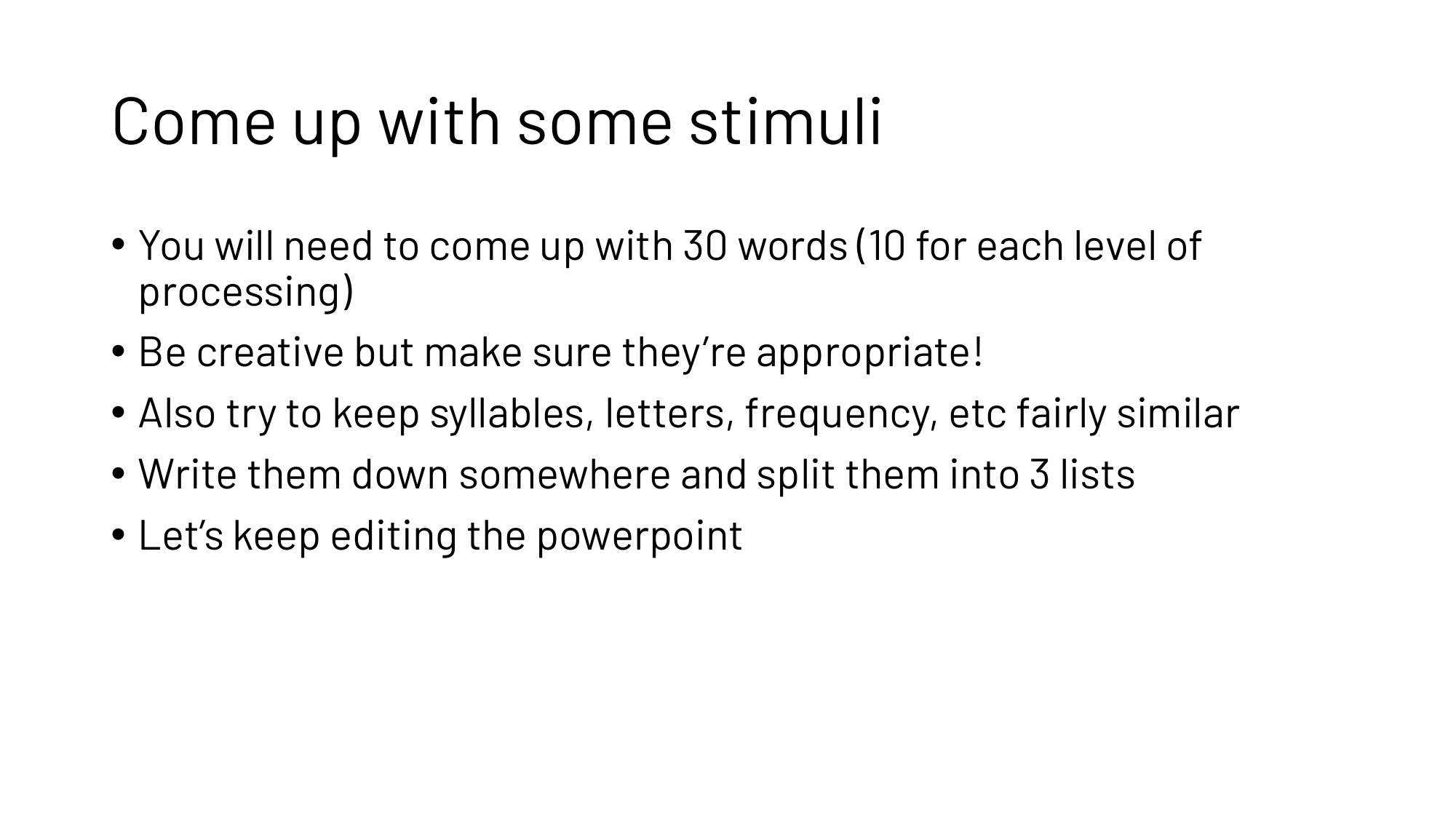

# Come up with some stimuli
You will need to come up with 30 words (10 for each level of processing)
Be creative but make sure they’re appropriate!
Also try to keep syllables, letters, frequency, etc fairly similar
Write them down somewhere and split them into 3 lists
Let’s keep editing the powerpoint